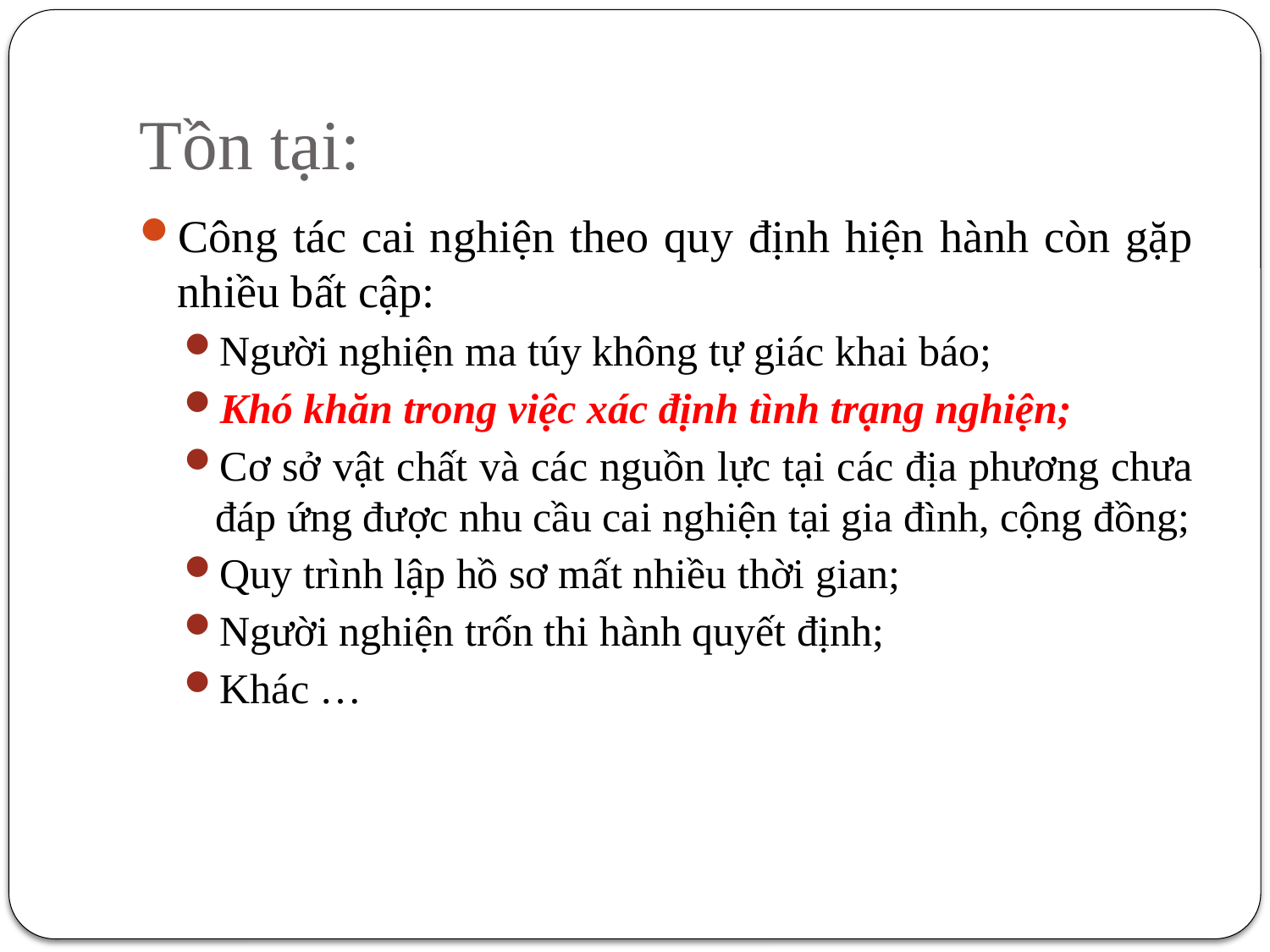

# Tồn tại:
Công tác cai nghiện theo quy định hiện hành còn gặp nhiều bất cập:
Người nghiện ma túy không tự giác khai báo;
Khó khăn trong việc xác định tình trạng nghiện;
Cơ sở vật chất và các nguồn lực tại các địa phương chưa đáp ứng được nhu cầu cai nghiện tại gia đình, cộng đồng;
Quy trình lập hồ sơ mất nhiều thời gian;
Người nghiện trốn thi hành quyết định;
Khác …